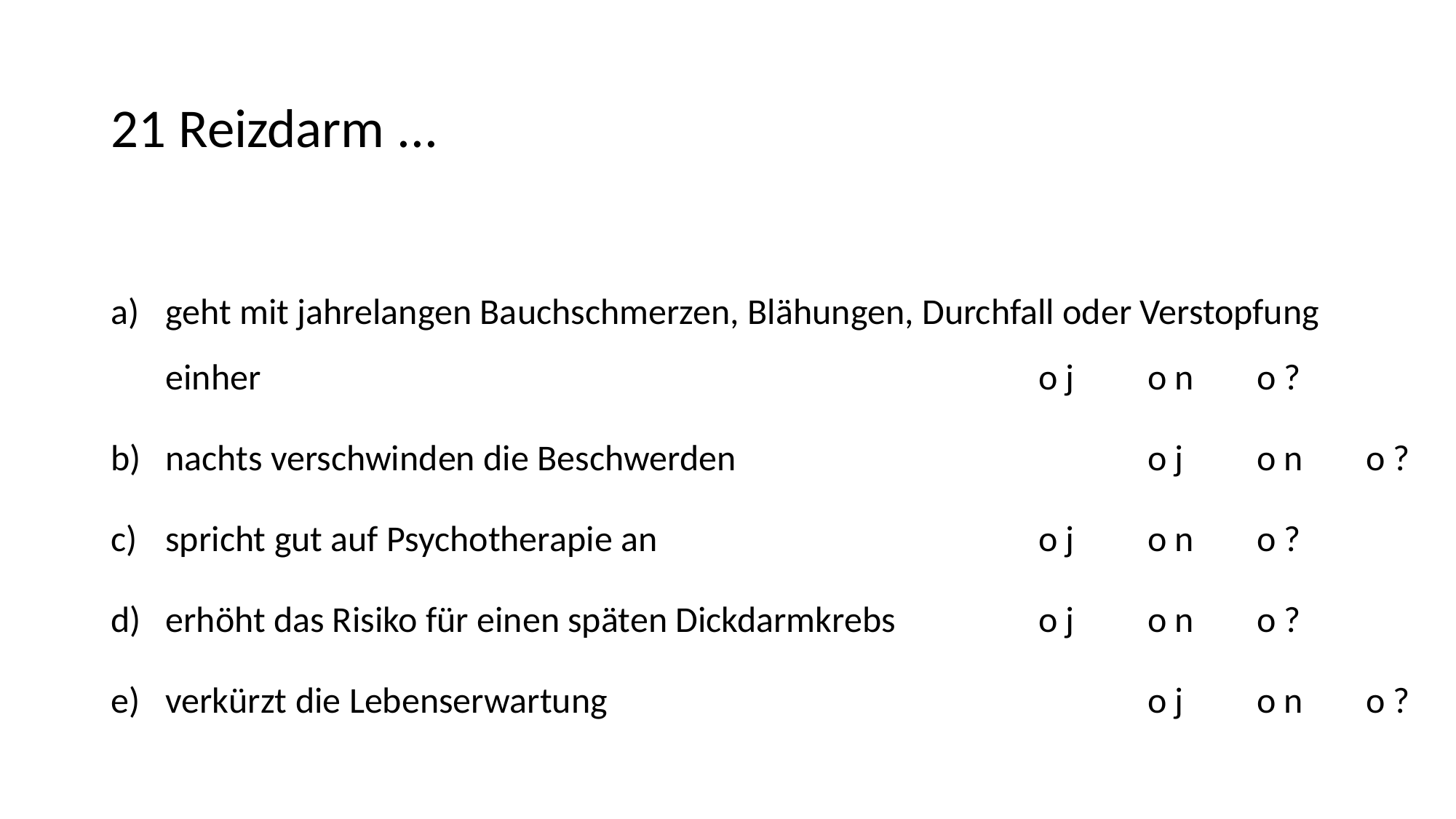

# 21 Reizdarm ...
geht mit jahrelangen Bauchschmerzen, Blähungen, Durchfall oder Verstopfung einher								o j	o n	o ?
nachts verschwinden die Beschwerden				o j	o n	o ?
spricht gut auf Psychotherapie an				o j	o n	o ?
erhöht das Risiko für einen späten Dickdarmkrebs		o j	o n	o ?
verkürzt die Lebenserwartung					o j	o n	o ?